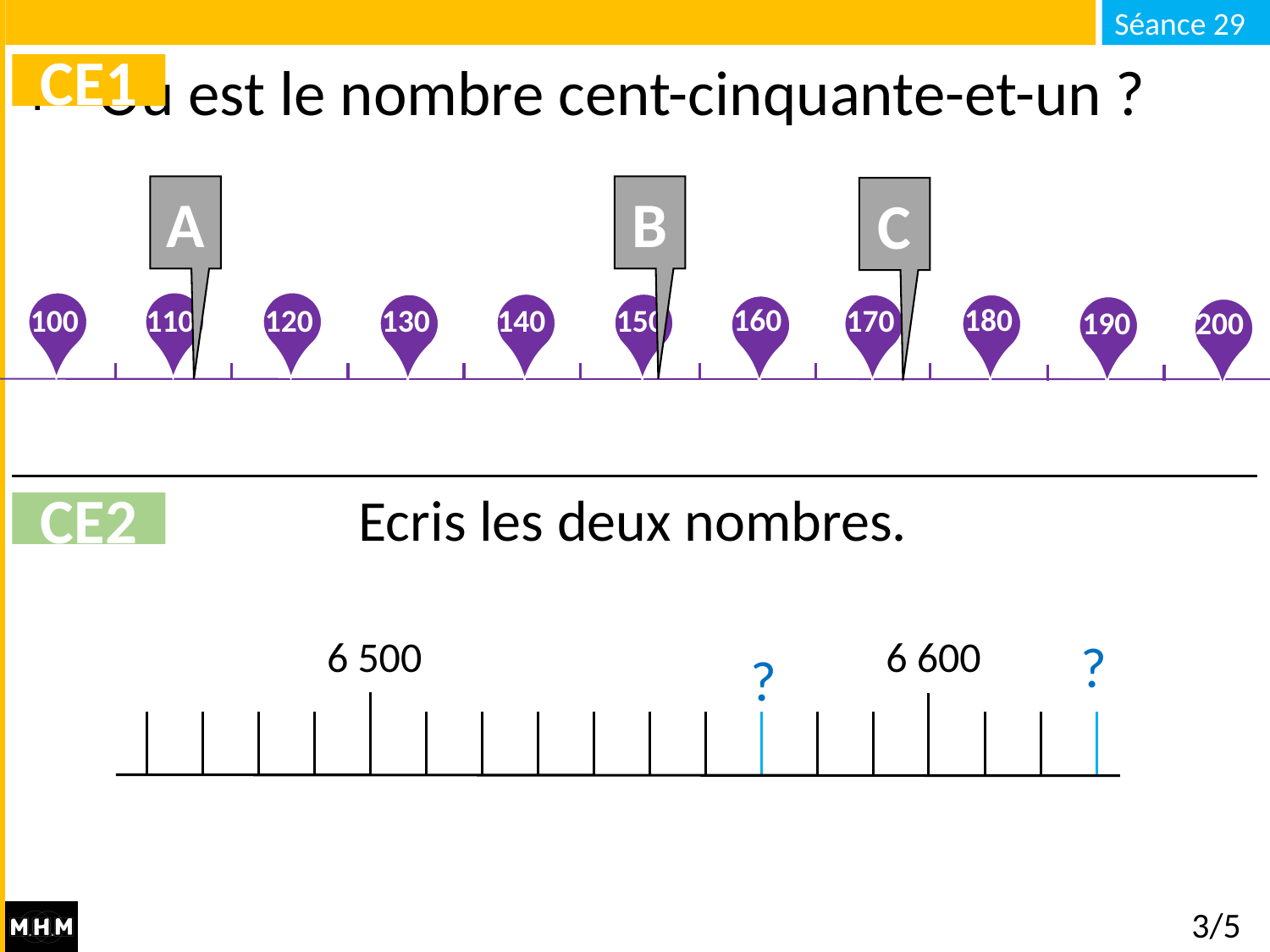

# Où est le nombre cent-cinquante-et-un ?
CE1
A
B
C

160
180
100
120
130
150

170
110
140

190
200

Ecris les deux nombres.
CE2
6 500
6 600
?
?
3/5